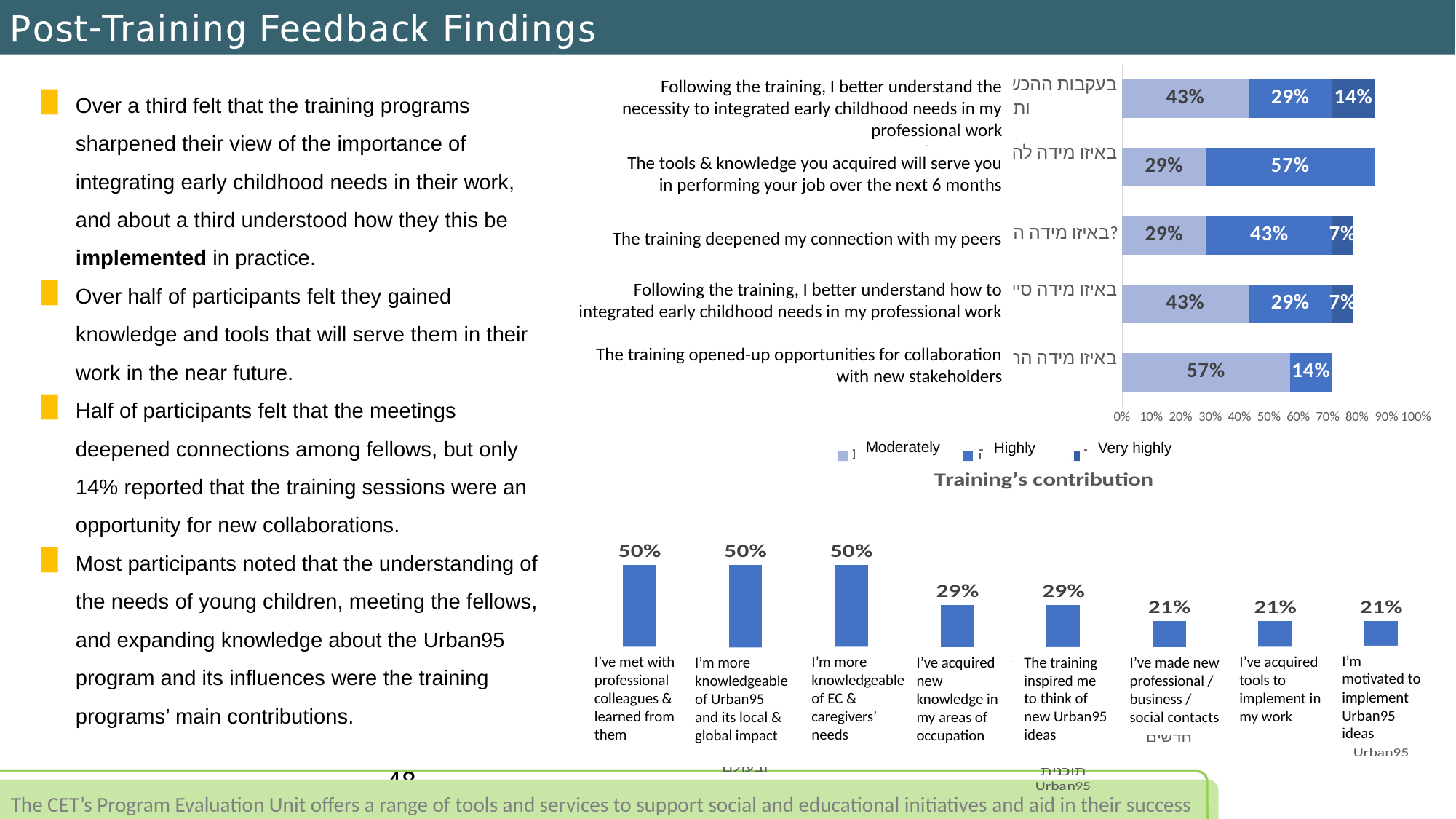

Post-Training Feedback Findings

### Chart

| Category | במידה בינונית | במידה רבה | במידה רבה מאוד |
|---|---|---|---|
| באיזו מידה ההכשרה פתחה בפניך הזדמנויות חדשות לממשקי עבודה משותפים עם גורמים חדשים? | 0.571 | 0.143 | 0.0 |
| באיזו מידה סייעה לך ההכשרה להבין כיצד ניתן ליישם את תכני הגיל הרך במסגרת עבודתך המקצועית? | 0.429 | 0.286 | 0.071 |
| באיזו מידה המפגש העמיק את היכרותך עם עמיתים? | 0.286 | 0.429 | 0.071 |
| באיזו מידה להערכתך הכלים והידע שרכשת ישמשו אותך בעבודתך בפועל, בחצי השנה הקרובה? | 0.2857142857142857 | 0.5714285714285714 | 0.0 |
| בעקבות ההכשרה, באיזו מידה התחדד בעיניך הצורך לשלב את צרכי ותכני הגיל הרך במסגרת עבודתך המקצועית | 0.429 | 0.286 | 0.143 |
Following the training, I better understand the necessity to integrated early childhood needs in my professional work
Over a third felt that the training programs sharpened their view of the importance of integrating early childhood needs in their work, and about a third understood how they this be implemented in practice.
Over half of participants felt they gained knowledge and tools that will serve them in their work in the near future.
Half of participants felt that the meetings deepened connections among fellows, but only 14% reported that the training sessions were an opportunity for new collaborations.
Most participants noted that the understanding of the needs of young children, meeting the fellows, and expanding knowledge about the Urban95 program and its influences were the training programs’ main contributions.
The tools & knowledge you acquired will serve you in performing your job over the next 6 months
The training deepened my connection with my peers
Following the training, I better understand how to integrated early childhood needs in my professional work
The training opened-up opportunities for collaboration with new stakeholders

### Chart: Training’s contribution

| Category |  |
|---|---|
| קיבלתי מוטיבציה ליישום רעיונות נוספים, ברוח תוכנית Urban95 | 0.21 |
| רכשתי כלים פרקטיים ליישום בעבודתי | 0.21052631578947367 |
| יצרתי קשרים מקצועיים / עסקיים / חברתיים חדשים | 0.21 |
| ההכשרה עוררה בי השראה וחשבתי על רעיונות חדשים ליישום, ברוח תוכנית Urban95 | 0.29 |
| קיבלתי ידע מקצועי חדש בתחומי העיסוק שלי | 0.29 |
|  העמקתי את הידע שלי אודות צורכי הגיל הרך ומלוויהם | 0.5 |
| הרחבתי את ידיעותיי ביחס לתוכנית Urban95 והשפעותיה בישראל ובעולם | 0.5 |
| נפגשתי עם עמיתים למקצוע ולמדתי מהם | 0.5 |
Moderately
Highly
Very highly
I’m motivated to implement Urban95 ideas
I’ve met with professional colleagues & learned from them
I’m more knowledgeable of EC & caregivers’ needs
I’ve acquired tools to implement in my work
The training inspired me to think of new Urban95 ideas

I’ve acquired new knowledge in my areas of occupation
I’ve made new professional / business / social contacts
I’m more knowledgeable of Urban95
and its local & global impact